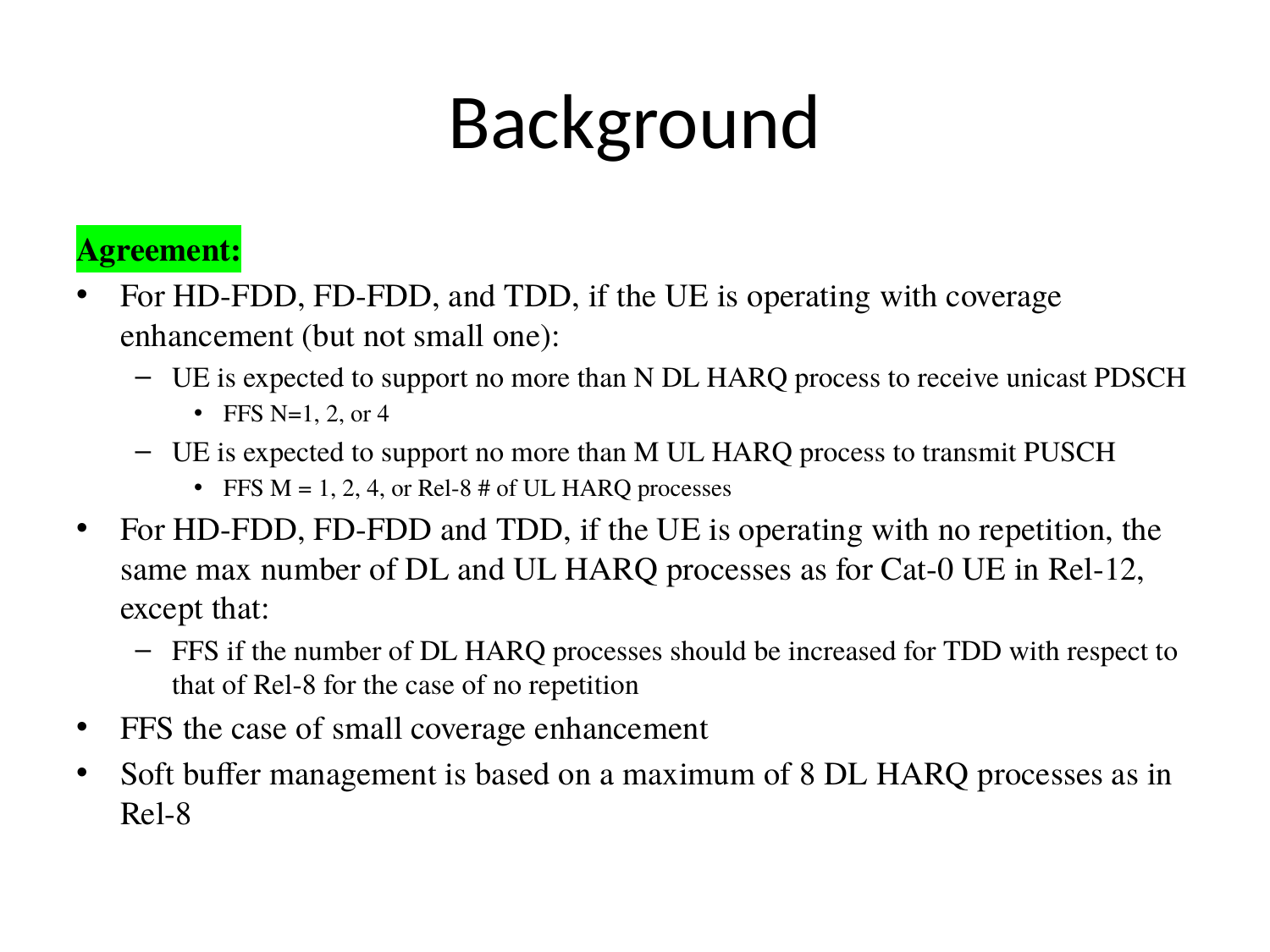

# Background
Agreement:
For HD-FDD, FD-FDD, and TDD, if the UE is operating with coverage enhancement (but not small one):
UE is expected to support no more than N DL HARQ process to receive unicast PDSCH
FFS N=1, 2, or 4
UE is expected to support no more than M UL HARQ process to transmit PUSCH
FFS M = 1, 2, 4, or Rel-8 # of UL HARQ processes
For HD-FDD, FD-FDD and TDD, if the UE is operating with no repetition, the same max number of DL and UL HARQ processes as for Cat-0 UE in Rel-12, except that:
FFS if the number of DL HARQ processes should be increased for TDD with respect to that of Rel-8 for the case of no repetition
FFS the case of small coverage enhancement
Soft buffer management is based on a maximum of 8 DL HARQ processes as in Rel-8